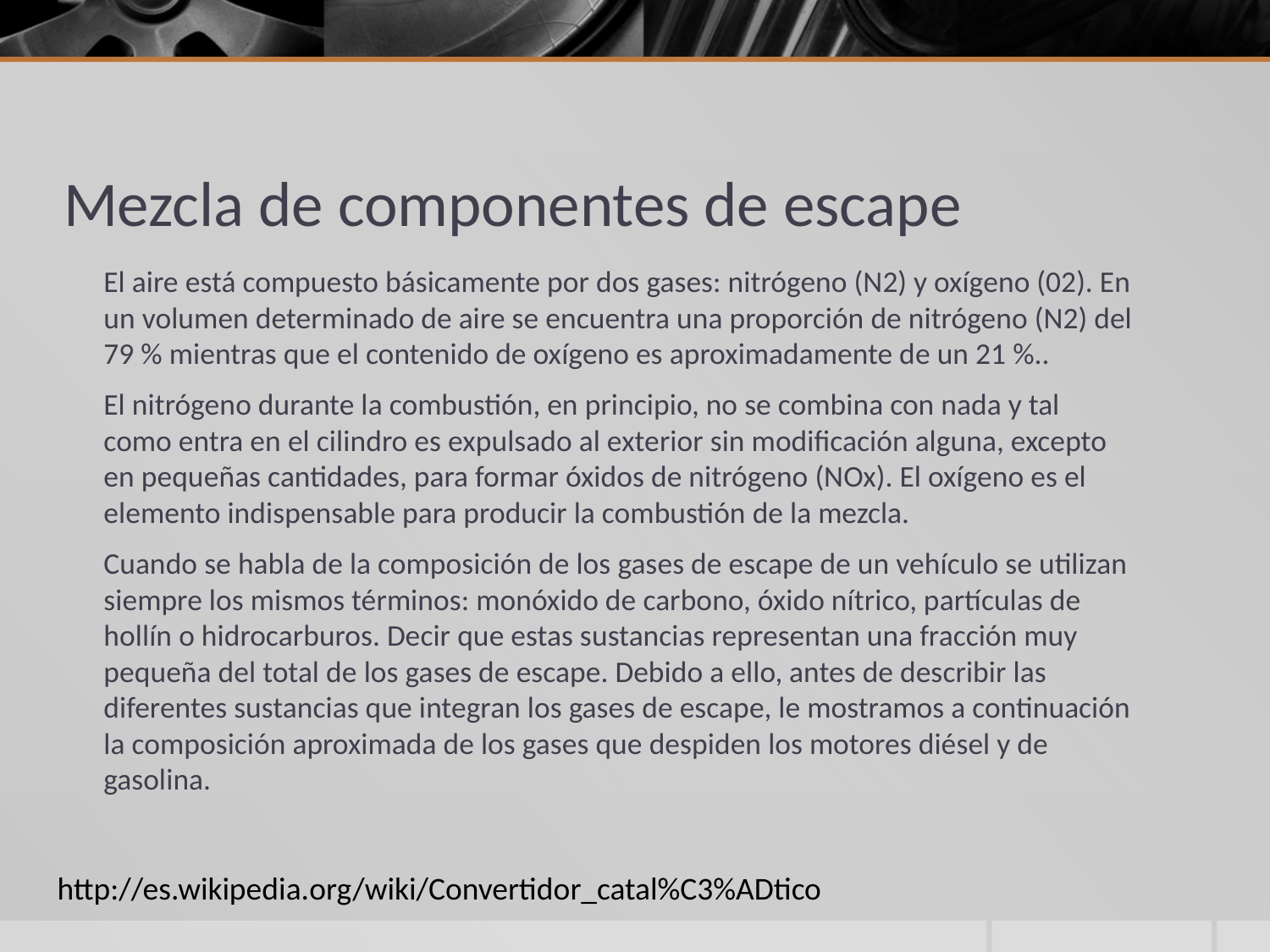

# Mezcla de componentes de escape
El aire está compuesto básicamente por dos gases: nitrógeno (N2) y oxígeno (02). En un volumen determinado de aire se encuentra una proporción de nitrógeno (N2) del 79 % mientras que el contenido de oxígeno es aproximadamente de un 21 %..
El nitrógeno durante la combustión, en principio, no se combina con nada y tal como entra en el cilindro es expulsado al exterior sin modificación alguna, excepto en pequeñas cantidades, para formar óxidos de nitrógeno (NOx). El oxígeno es el elemento indispensable para producir la combustión de la mezcla.
Cuando se habla de la composición de los gases de escape de un vehículo se utilizan siempre los mismos términos: monóxido de carbono, óxido nítrico, partículas de hollín o hidrocarburos. Decir que estas sustancias representan una fracción muy pequeña del total de los gases de escape. Debido a ello, antes de describir las diferentes sustancias que integran los gases de escape, le mostramos a continuación la composición aproximada de los gases que despiden los motores diésel y de gasolina.
http://es.wikipedia.org/wiki/Convertidor_catal%C3%ADtico